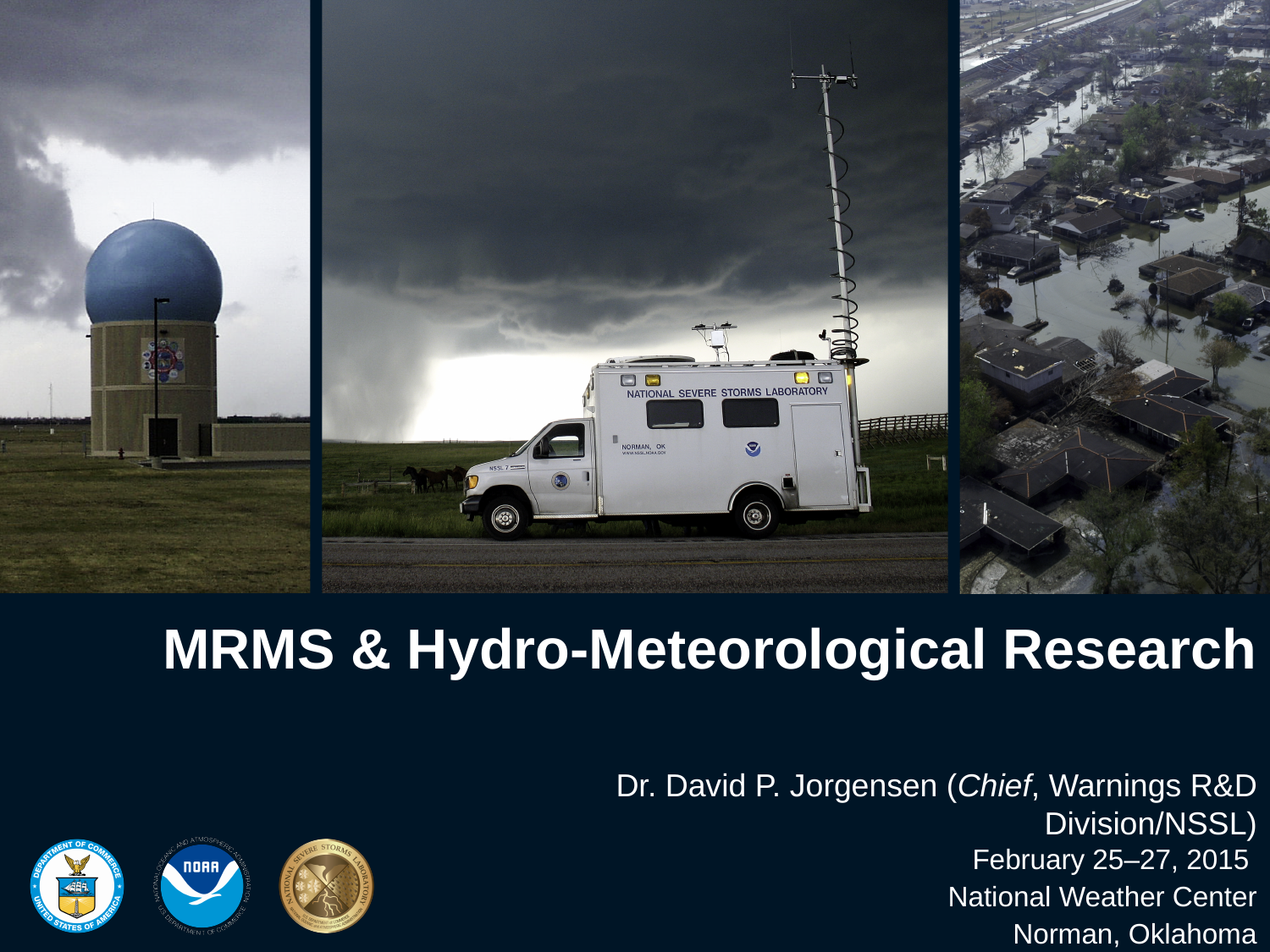

# MRMS & Hydro-Meteorological Research
Dr. David P. Jorgensen (Chief, Warnings R&D Division/NSSL)
February 25–27, 2015
National Weather Center
Norman, Oklahoma